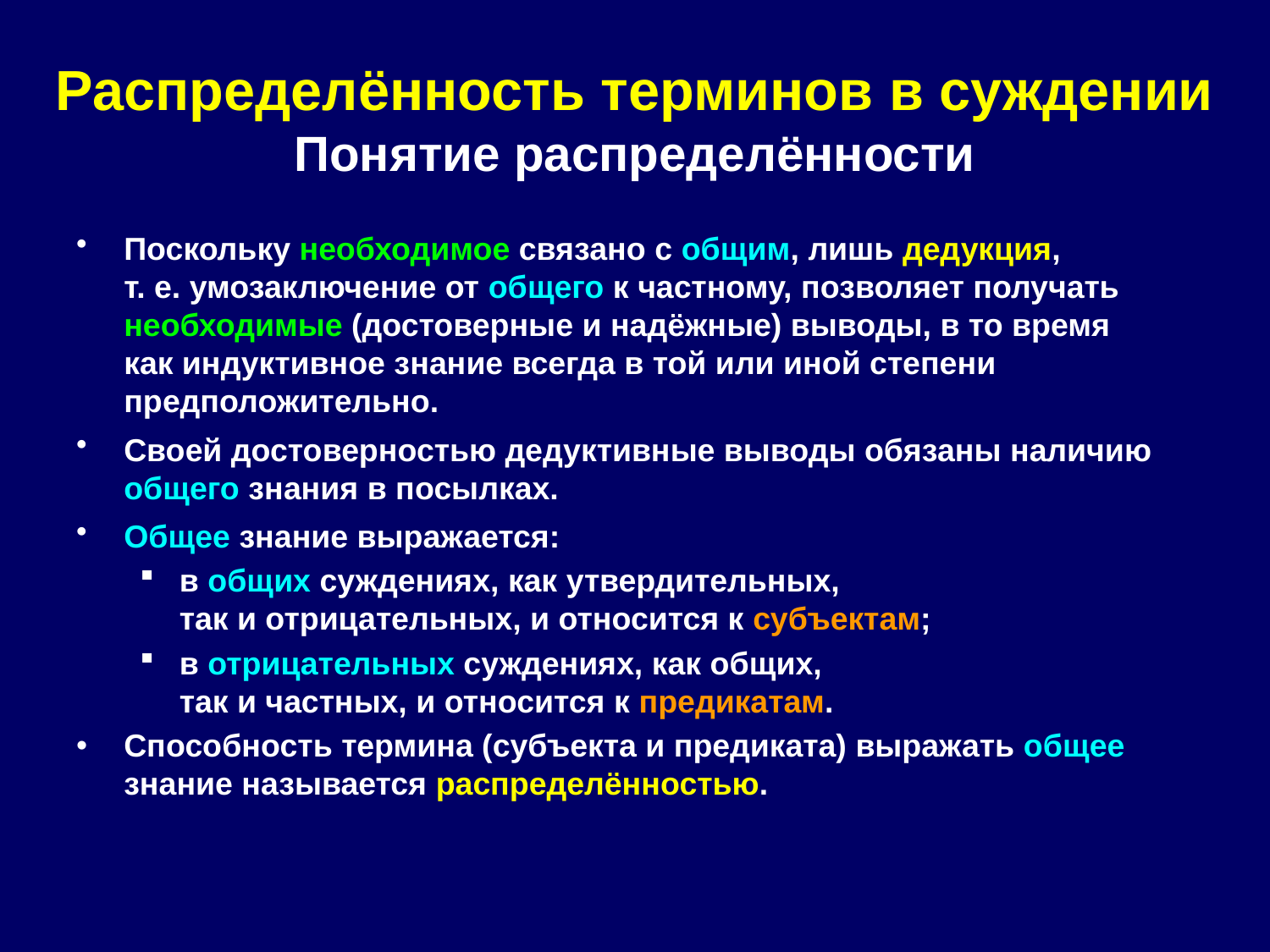

# Распределённость терминов в суждении Понятие распределённости
Поскольку необходимое связано с общим, лишь дедукция,
т. е. умозаключение от общего к частному, позволяет получать необходимые (достоверные и надёжные) выводы, в то время
как индуктивное знание всегда в той или иной степени предположительно.
Своей достоверностью дедуктивные выводы обязаны наличию общего знания в посылках.
Общее знание выражается:
в общих суждениях, как утвердительных,
так и отрицательных, и относится к субъектам;
в отрицательных суждениях, как общих,
так и частных, и относится к предикатам.
Способность термина (субъекта и предиката) выражать общее знание называется распределённостью.